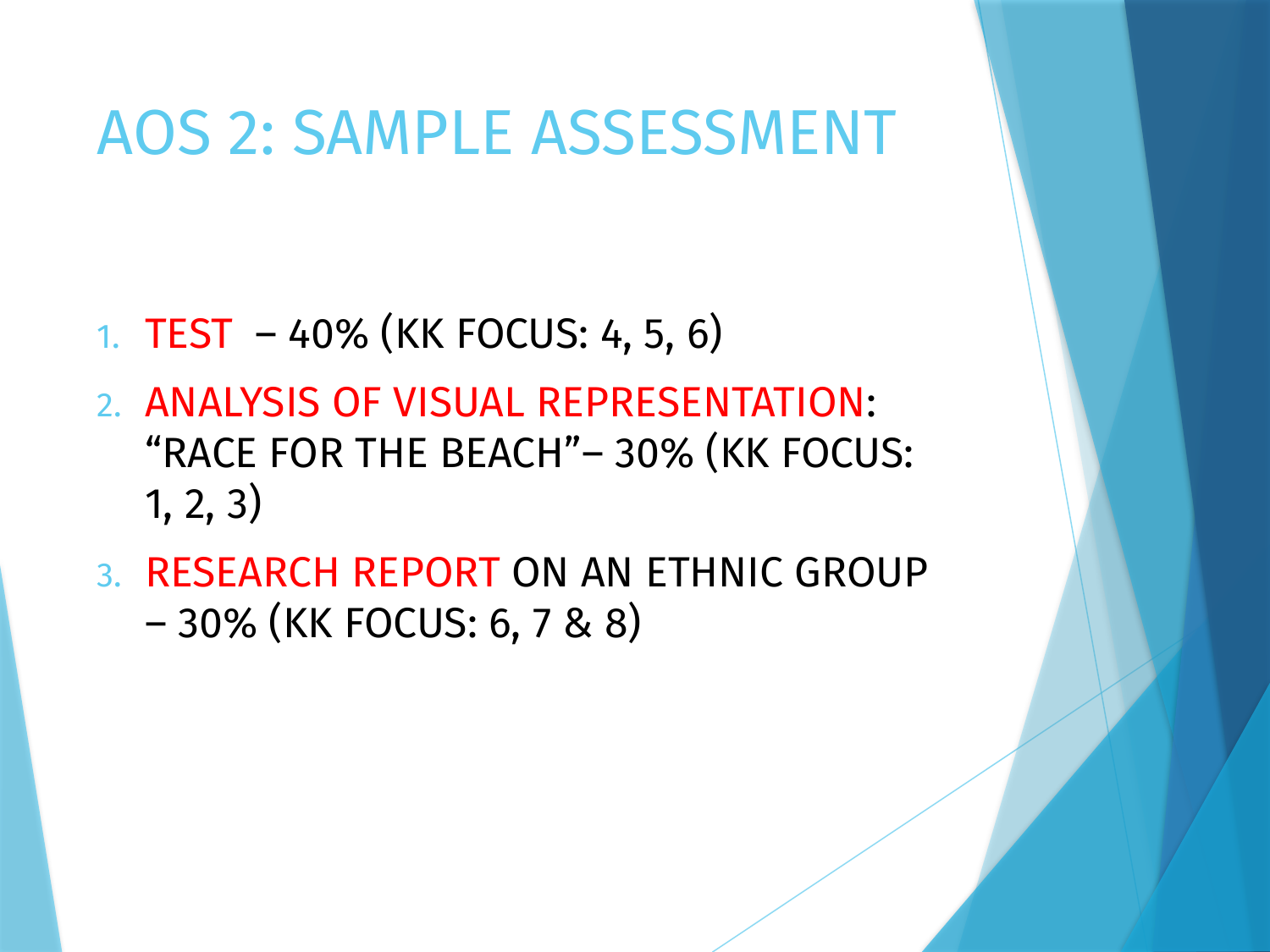

# AOS 2: SAMPLE ASSESSMENT
TEST  – 40% (KK FOCUS: 4, 5, 6)
ANALYSIS OF VISUAL REPRESENTATION: “RACE FOR THE BEACH”– 30% (KK FOCUS: 1, 2, 3)
RESEARCH REPORT ON AN ETHNIC GROUP – 30% (KK FOCUS: 6, 7 & 8)